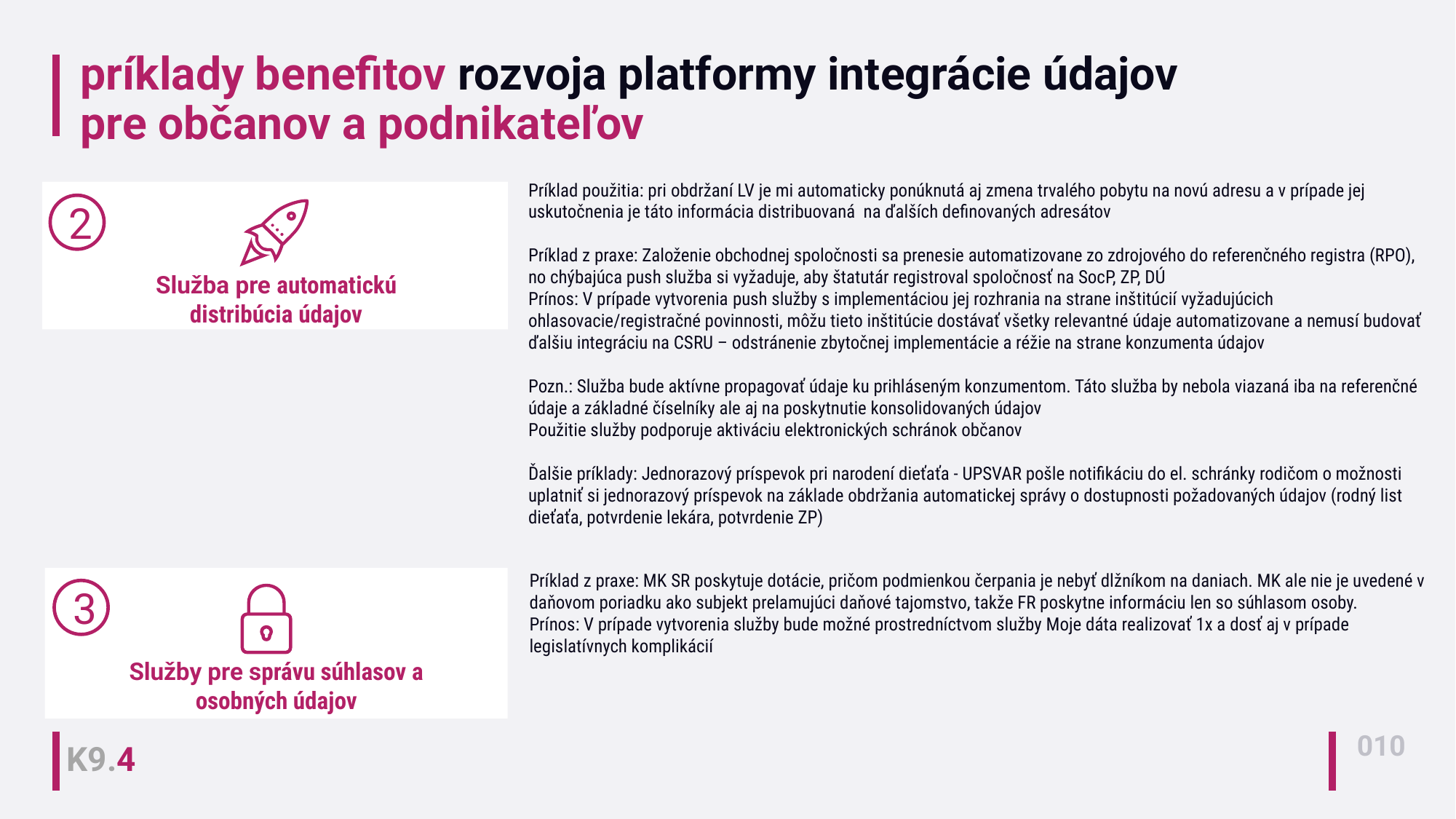

# príklady benefitov rozvoja platformy integrácie údajov pre občanov a podnikateľov
Príklad použitia: pri obdržaní LV je mi automaticky ponúknutá aj zmena trvalého pobytu na novú adresu a v prípade jej uskutočnenia je táto informácia distribuovaná  na ďalších definovaných adresátov

Príklad z praxe: Založenie obchodnej spoločnosti sa prenesie automatizovane zo zdrojového do referenčného registra (RPO), no chýbajúca push služba si vyžaduje, aby štatutár registroval spoločnosť na SocP, ZP, DÚ
Prínos: V prípade vytvorenia push služby s implementáciou jej rozhrania na strane inštitúcií vyžadujúcich ohlasovacie/registračné povinnosti, môžu tieto inštitúcie dostávať všetky relevantné údaje automatizovane a nemusí budovať ďalšiu integráciu na CSRU – odstránenie zbytočnej implementácie a réžie na strane konzumenta údajov

Pozn.: Služba bude aktívne propagovať údaje ku prihláseným konzumentom. Táto služba by nebola viazaná iba na referenčné údaje a základné číselníky ale aj na poskytnutie konsolidovaných údajov
Použitie služby podporuje aktiváciu elektronických schránok občanov

Ďalšie príklady: Jednorazový príspevok pri narodení dieťaťa - UPSVAR pošle notifikáciu do el. schránky rodičom o možnosti uplatniť si jednorazový príspevok na základe obdržania automatickej správy o dostupnosti požadovaných údajov (rodný list dieťaťa, potvrdenie lekára, potvrdenie ZP)

Služba pre automatickú distribúcia údajov
2

3

Služby pre správu súhlasov a osobných údajov
Príklad z praxe: MK SR poskytuje dotácie, pričom podmienkou čerpania je nebyť dlžníkom na daniach. MK ale nie je uvedené v daňovom poriadku ako subjekt prelamujúci daňové tajomstvo, takže FR poskytne informáciu len so súhlasom osoby.
Prínos: V prípade vytvorenia služby bude možné prostredníctvom služby Moje dáta realizovať 1x a dosť aj v prípade legislatívnych komplikácií
010